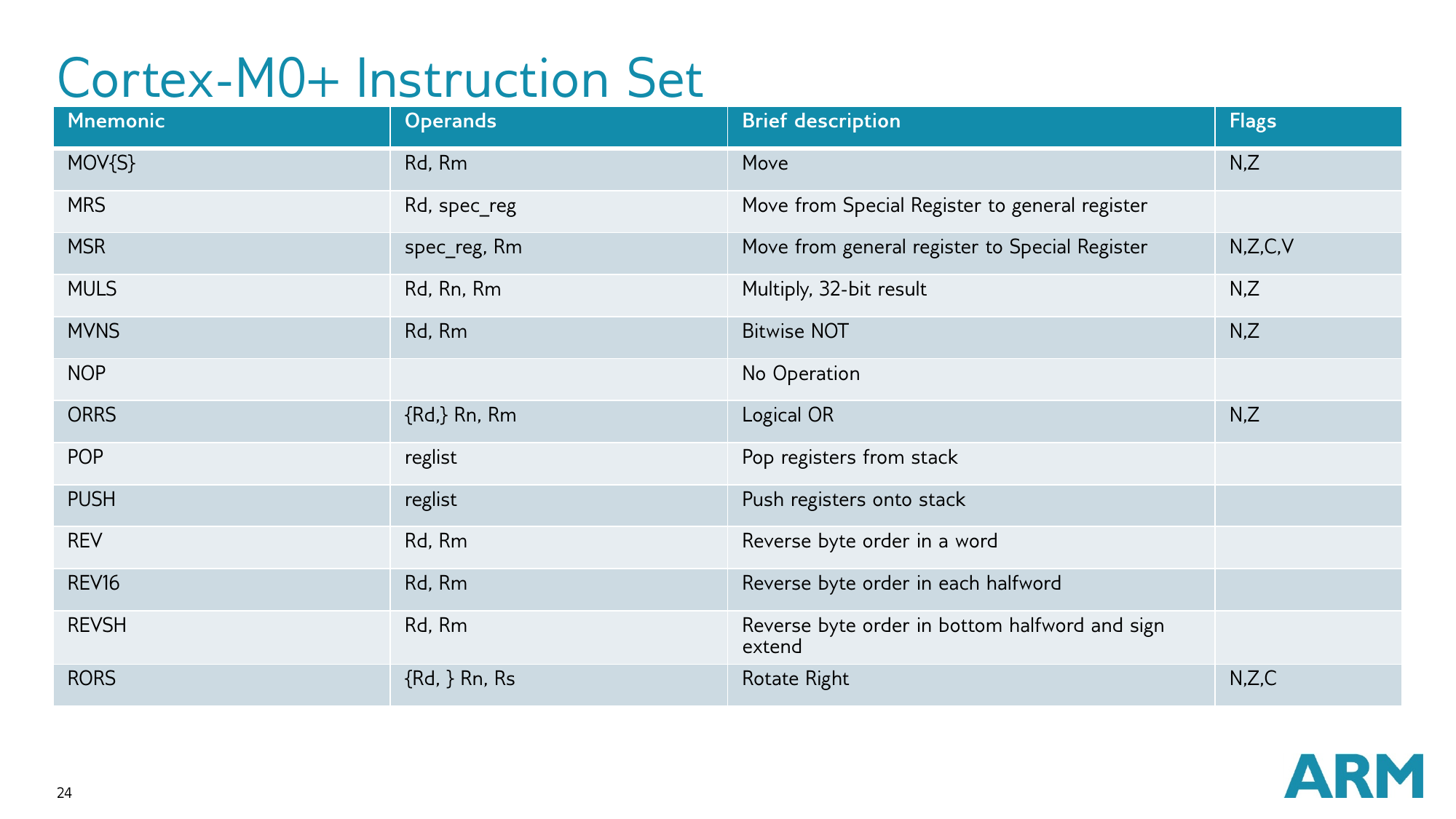

# Cortex-M0+ Instruction Set
| Mnemonic | Operands | Brief description | Flags |
| --- | --- | --- | --- |
| MOV{S} | Rd, Rm | Move | N,Z |
| MRS | Rd, spec\_reg | Move from Special Register to general register |  |
| MSR | spec\_reg, Rm | Move from general register to Special Register | N,Z,C,V |
| MULS | Rd, Rn, Rm | Multiply, 32-bit result | N,Z |
| MVNS | Rd, Rm | Bitwise NOT | N,Z |
| NOP |  | No Operation |  |
| ORRS | {Rd,} Rn, Rm | Logical OR | N,Z |
| POP | reglist | Pop registers from stack |  |
| PUSH | reglist | Push registers onto stack |  |
| REV | Rd, Rm | Reverse byte order in a word |  |
| REV16 | Rd, Rm | Reverse byte order in each halfword |  |
| REVSH | Rd, Rm | Reverse byte order in bottom halfword and sign extend |  |
| RORS | {Rd, } Rn, Rs | Rotate Right | N,Z,C |